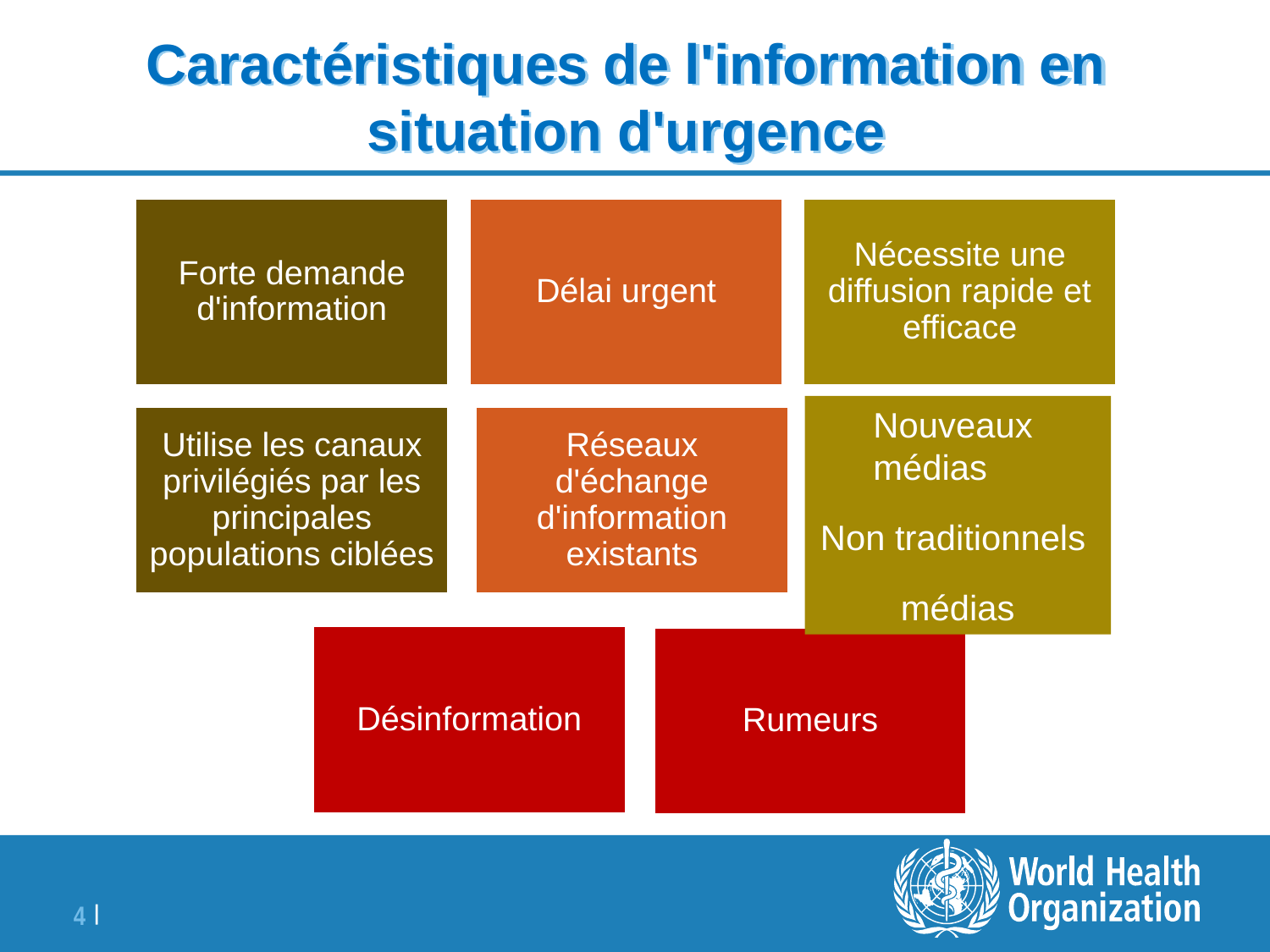

# Caractéristiques de l'information en situation d'urgence
Forte demande d'information
Délai urgent
Nécessite une diffusion rapide et efficace
Utilise les canaux privilégiés par les principales populations ciblées
Réseaux d'échange d'information existants
Rumeurs
Désinformation
Nouveaux médias
Non traditionnels
médias